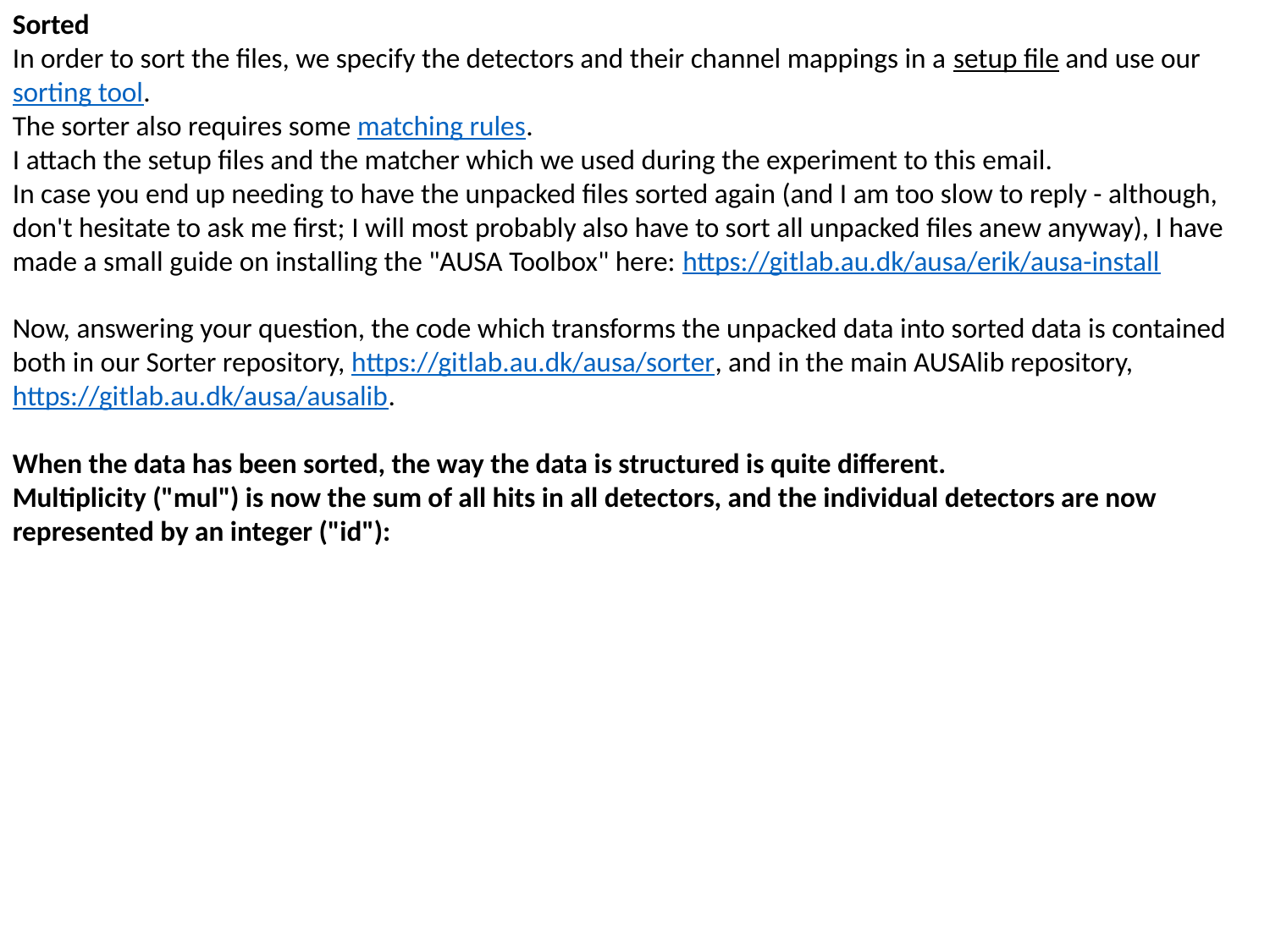

Sorted
In order to sort the files, we specify the detectors and their channel mappings in a setup file and use our sorting tool.
The sorter also requires some matching rules.
I attach the setup files and the matcher which we used during the experiment to this email.
In case you end up needing to have the unpacked files sorted again (and I am too slow to reply - although, don't hesitate to ask me first; I will most probably also have to sort all unpacked files anew anyway), I have made a small guide on installing the "AUSA Toolbox" here: https://gitlab.au.dk/ausa/erik/ausa-install

Now, answering your question, the code which transforms the unpacked data into sorted data is contained both in our Sorter repository, https://gitlab.au.dk/ausa/sorter, and in the main AUSAlib repository, https://gitlab.au.dk/ausa/ausalib.

When the data has been sorted, the way the data is structured is quite different.
Multiplicity ("mul") is now the sum of all hits in all detectors, and the individual detectors are now represented by an integer ("id"):